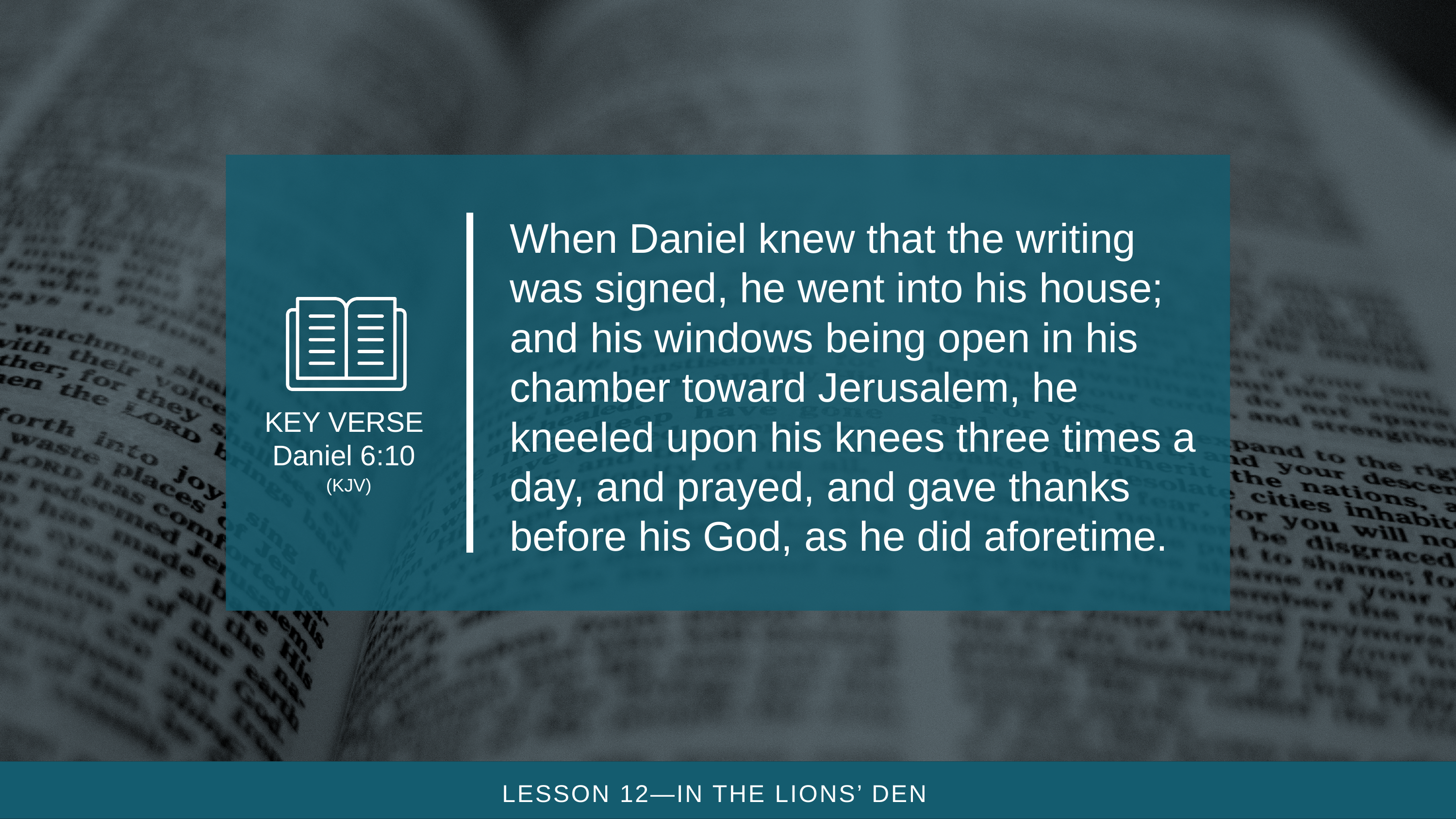

When Daniel knew that the writing was signed, he went into his house; and his windows being open in his chamber toward Jerusalem, he kneeled upon his knees three times a day, and prayed, and gave thanks before his God, as he did aforetime.
(KJV)